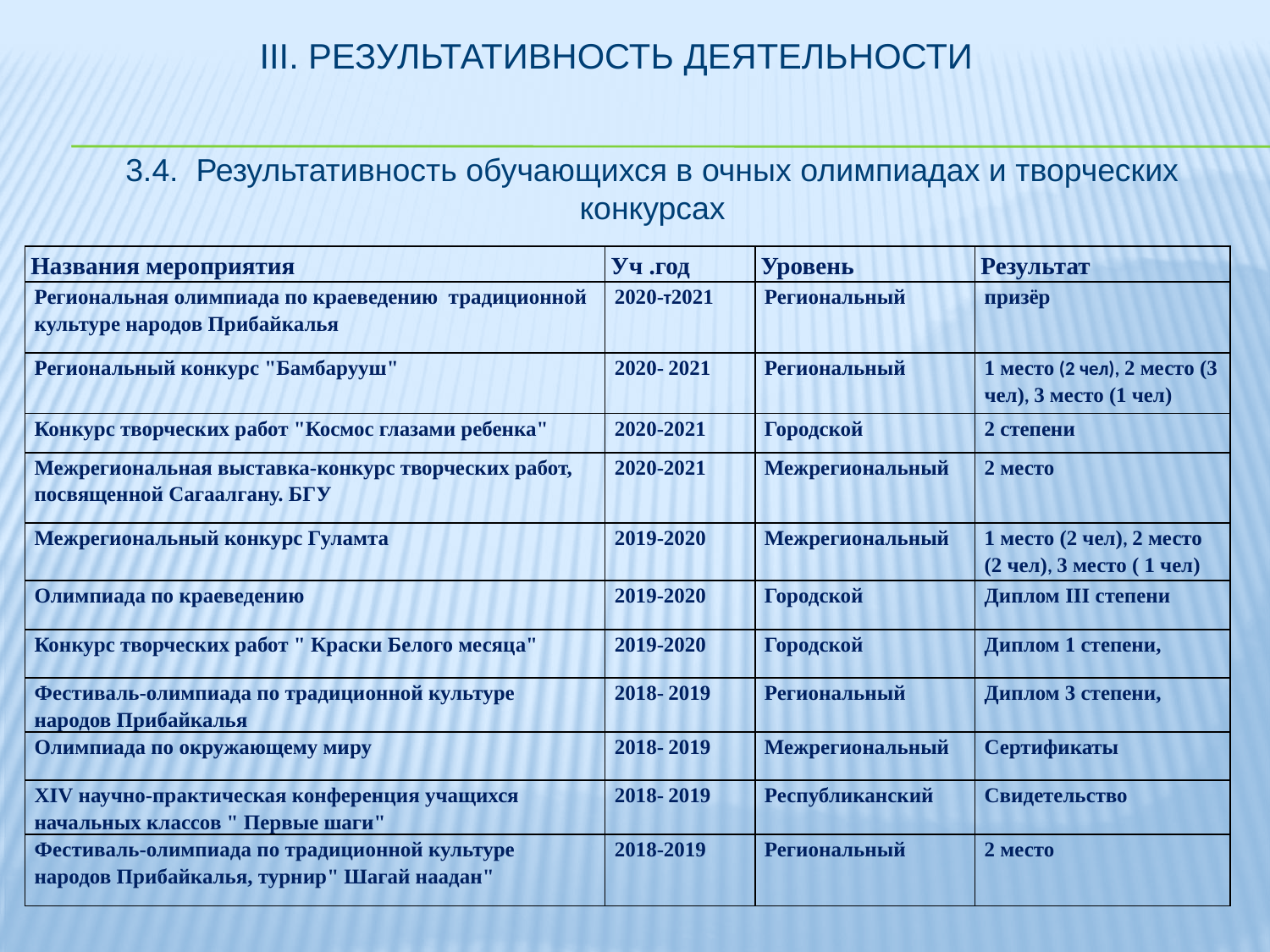

# III. Результативность деятельности
3.4.  Результативность обучающихся в очных олимпиадах и творческих конкурсах
| Названия мероприятия | Уч .год | Уровень | Результат |
| --- | --- | --- | --- |
| Региональная олимпиада по краеведению традиционной культуре народов Прибайкалья | 2020-т2021 | Региональный | призёр |
| Региональный конкурс "Бамбарууш" | 2020- 2021 | Региональный | 1 место (2 чел), 2 место (3 чел), 3 место (1 чел) |
| Конкурс творческих работ "Космос глазами ребенка" | 2020-2021 | Городской | 2 степени |
| Межрегиональная выставка-конкурс творческих работ, посвященной Сагаалгану. БГУ | 2020-2021 | Межрегиональный | 2 место |
| Межрегиональный конкурс Гуламта | 2019-2020 | Межрегиональный | 1 место (2 чел), 2 место (2 чел), 3 место ( 1 чел) |
| Олимпиада по краеведению | 2019-2020 | Городской | Диплом III cтепени |
| Конкурс творческих работ " Краски Белого месяца" | 2019-2020 | Городской | Диплом 1 степени, |
| Фестиваль-олимпиада по традиционной культуре народов Прибайкалья | 2018- 2019 | Региональный | Диплом 3 степени, |
| Олимпиада по окружающему миру | 2018- 2019 | Межрегиональный | Сертификаты |
| XIV научно-практическая конференция учащихся начальных классов " Первые шаги" | 2018- 2019 | Республиканский | Свидетельство |
| Фестиваль-олимпиада по традиционной культуре народов Прибайкалья, турнир" Шагай наадан" | 2018-2019 | Региональный | 2 место |